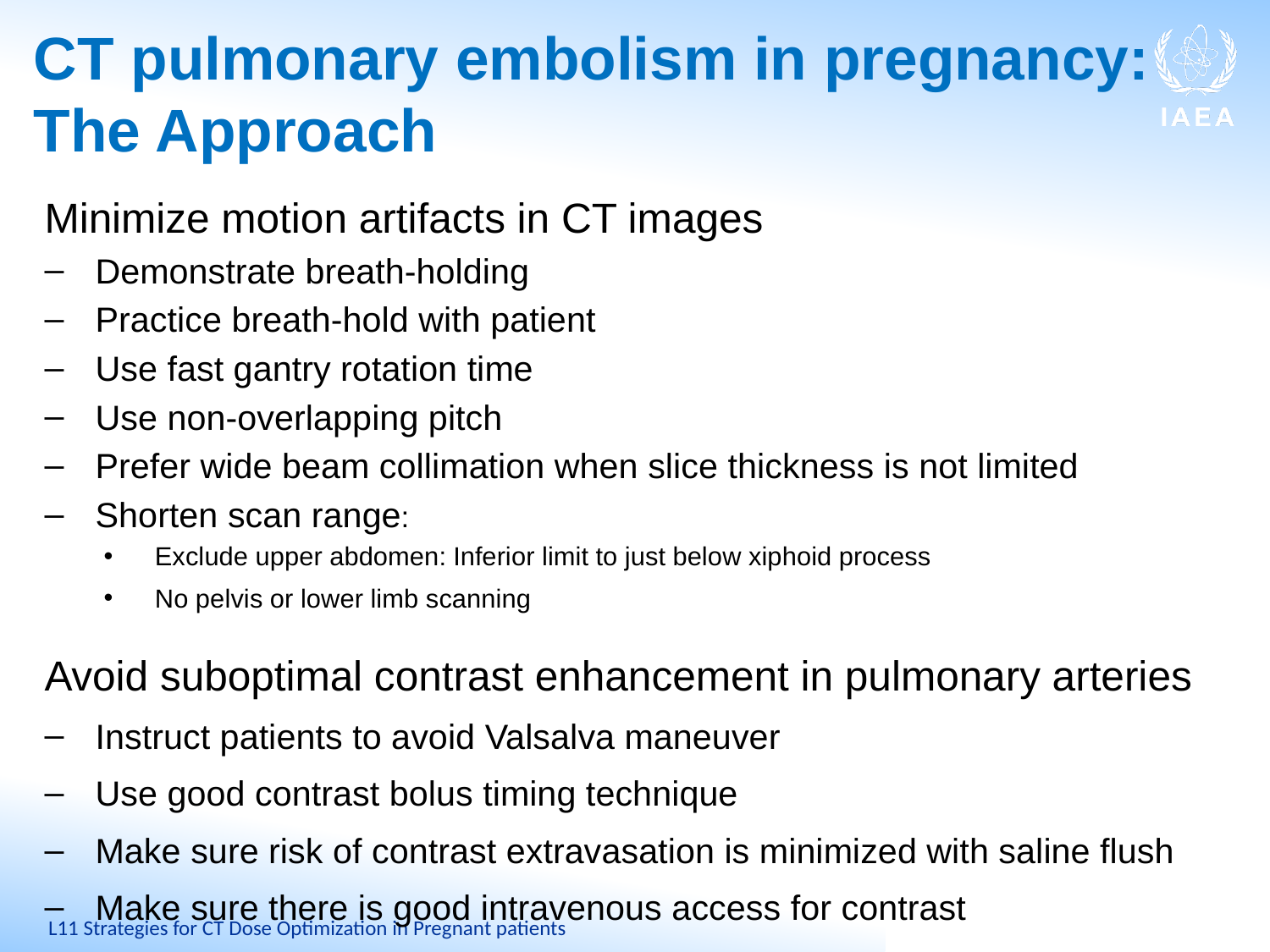

# CT pulmonary embolism in pregnancy: The Approach
Minimize motion artifacts in CT images
Demonstrate breath-holding
Practice breath-hold with patient
Use fast gantry rotation time
Use non-overlapping pitch
Prefer wide beam collimation when slice thickness is not limited
Shorten scan range:
Exclude upper abdomen: Inferior limit to just below xiphoid process
No pelvis or lower limb scanning
Avoid suboptimal contrast enhancement in pulmonary arteries
Instruct patients to avoid Valsalva maneuver
Use good contrast bolus timing technique
Make sure risk of contrast extravasation is minimized with saline flush
Make sure there is good intravenous access for contrast